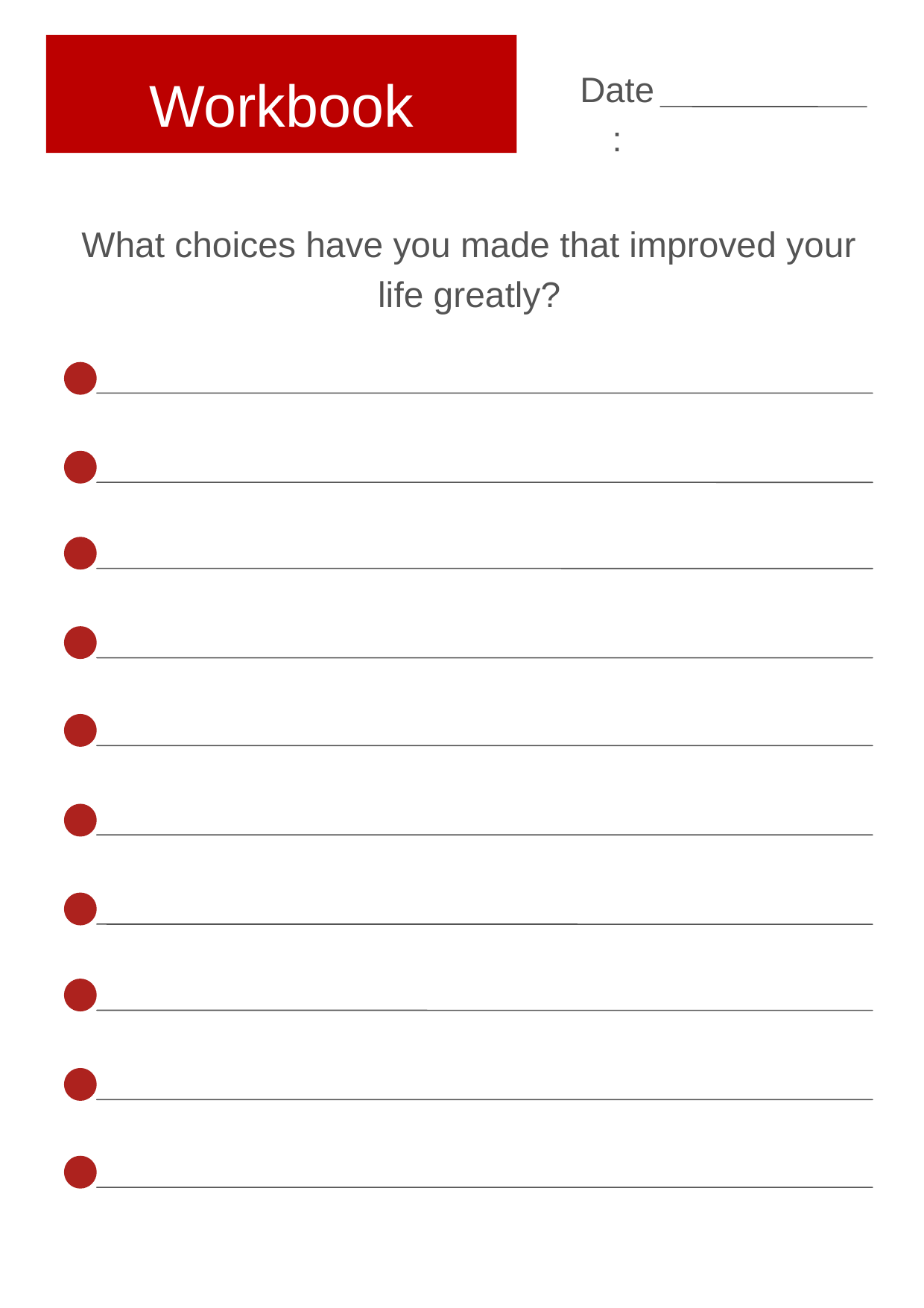

Workbook
Date:

What choices have you made that improved your life greatly?